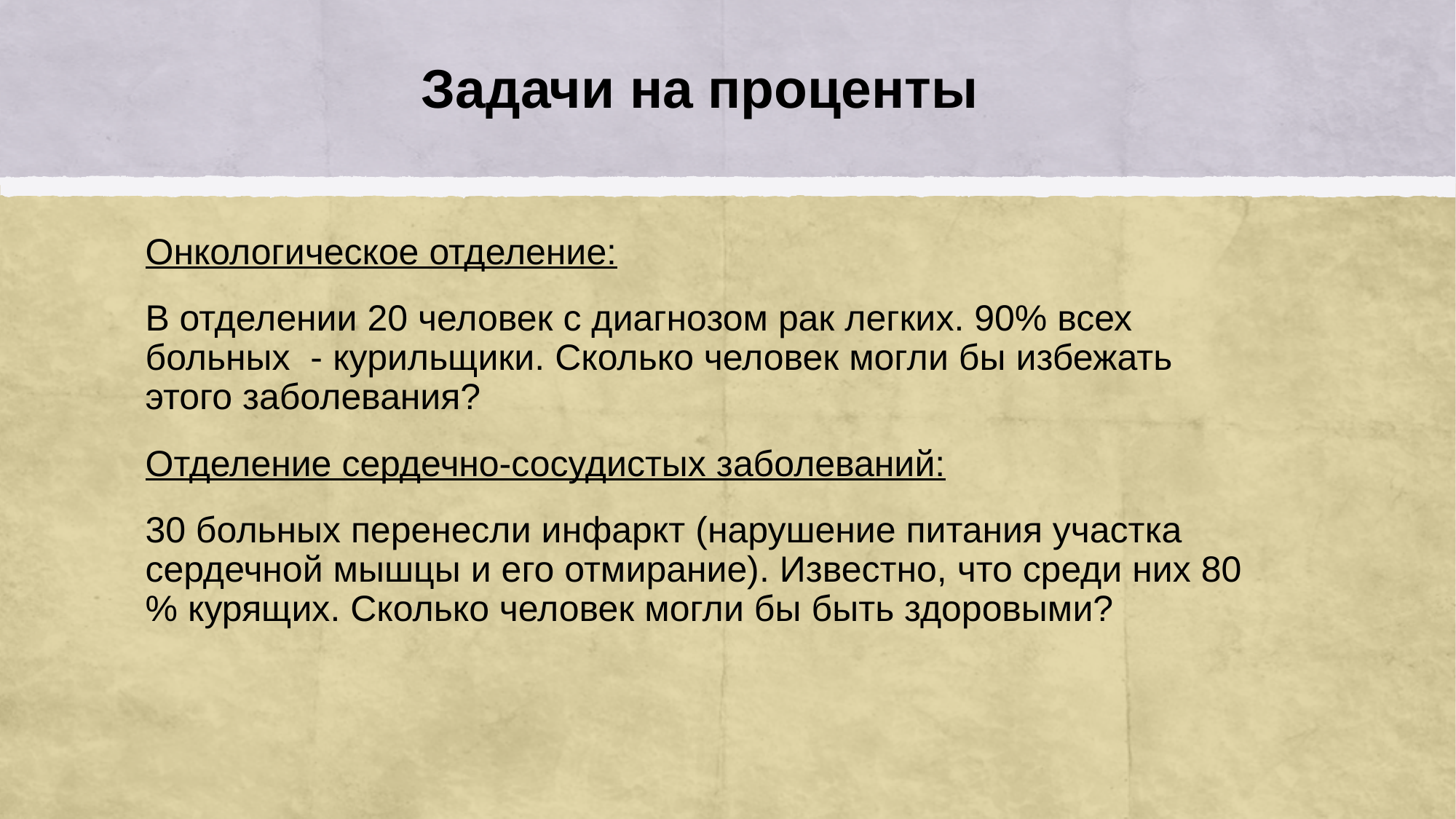

# Задачи на проценты
Онкологическое отделение:
В отделении 20 человек с диагнозом рак легких. 90% всех больных  - курильщики. Сколько человек могли бы избежать этого заболевания?
Отделение сердечно-сосудистых заболеваний:
30 больных перенесли инфаркт (нарушение питания участка сердечной мышцы и его отмирание). Известно, что среди них 80 % курящих. Сколько человек могли бы быть здоровыми?